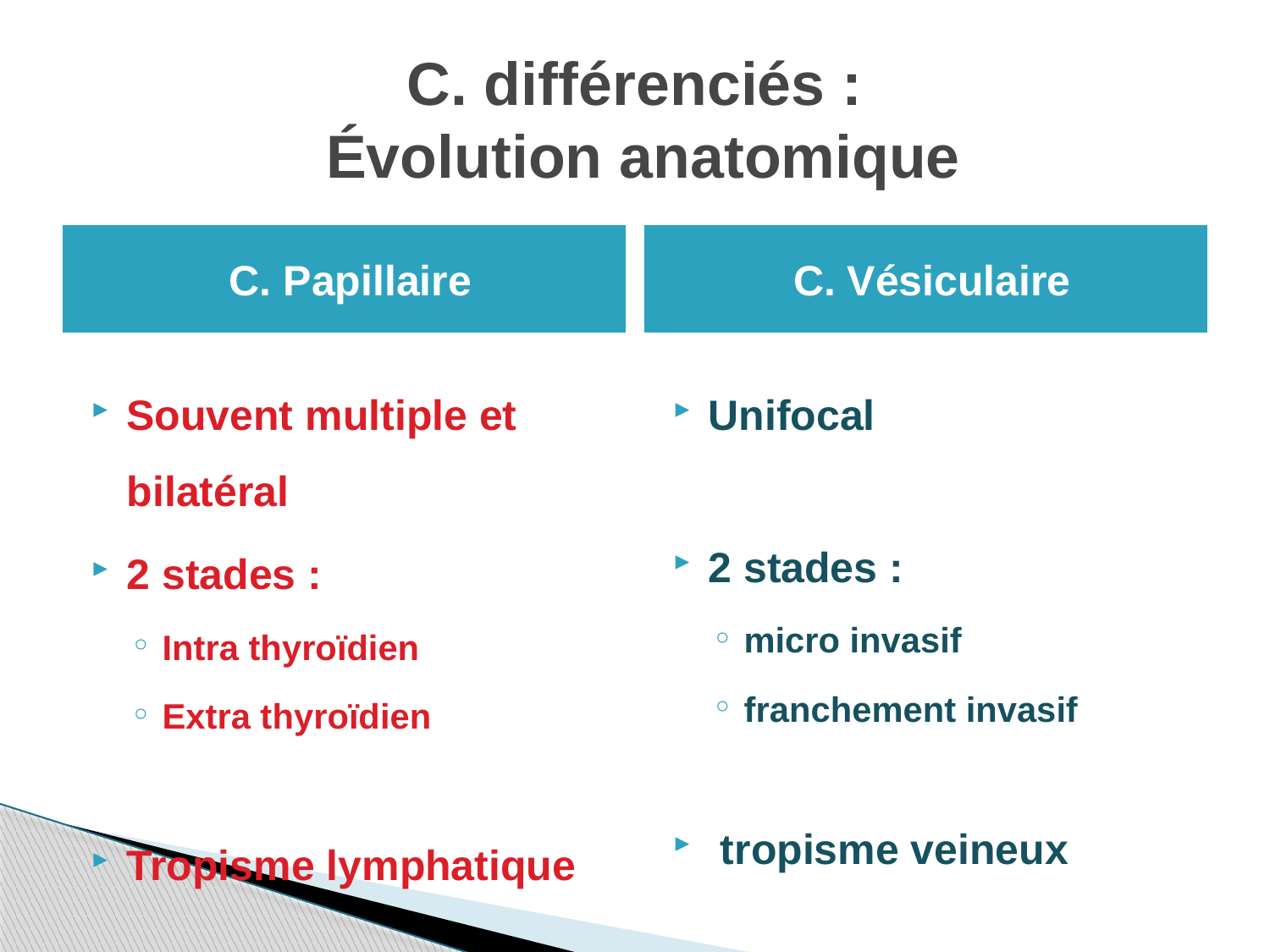

# C. différenciés : Évolution anatomique
C. Papillaire
C. Vésiculaire
Souvent multiple et bilatéral
2 stades :
Intra thyroïdien
Extra thyroïdien

Tropisme lymphatique
Unifocal

2 stades :
micro invasif
franchement invasif

 tropisme veineux